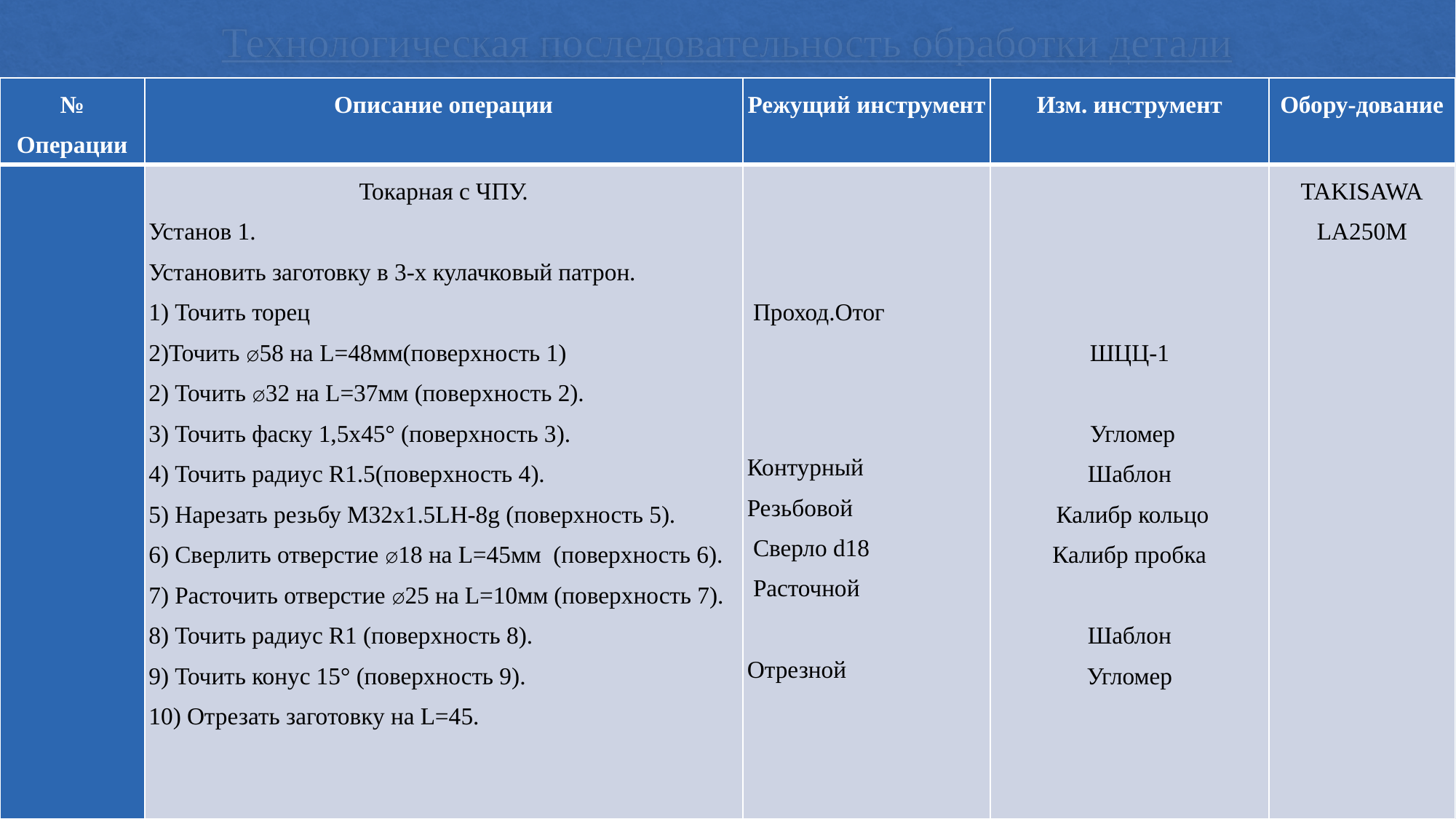

# Технологическая последовательность обработки детали
| № Операции | Описание операции | Режущий инструмент | Изм. инструмент | Обору-дование |
| --- | --- | --- | --- | --- |
|  | Токарная с ЧПУ. Установ 1. Установить заготовку в 3-х кулачковый патрон. 1) Точить торец 2)Точить ⌀58 на L=48мм(поверхность 1) 2) Точить ⌀32 на L=37мм (поверхность 2). 3) Точить фаску 1,5x45° (поверхность 3). 4) Точить радиус R1.5(поверхность 4). 5) Нарезать резьбу M32x1.5LH-8g (поверхность 5). 6) Сверлить отверстие ⌀18 на L=45мм (поверхность 6). 7) Расточить отверстие ⌀25 на L=10мм (поверхность 7). 8) Точить радиус R1 (поверхность 8). 9) Точить конус 15° (поверхность 9). 10) Отрезать заготовку на L=45. | Проход.Отог   Контурный Резьбовой  Сверло d18  Расточной   Отрезной | ШЦЦ-1  Угломер Шаблон  Калибр кольцо Калибр пробка   Шаблон Угломер | TAKISAWA LA250M |